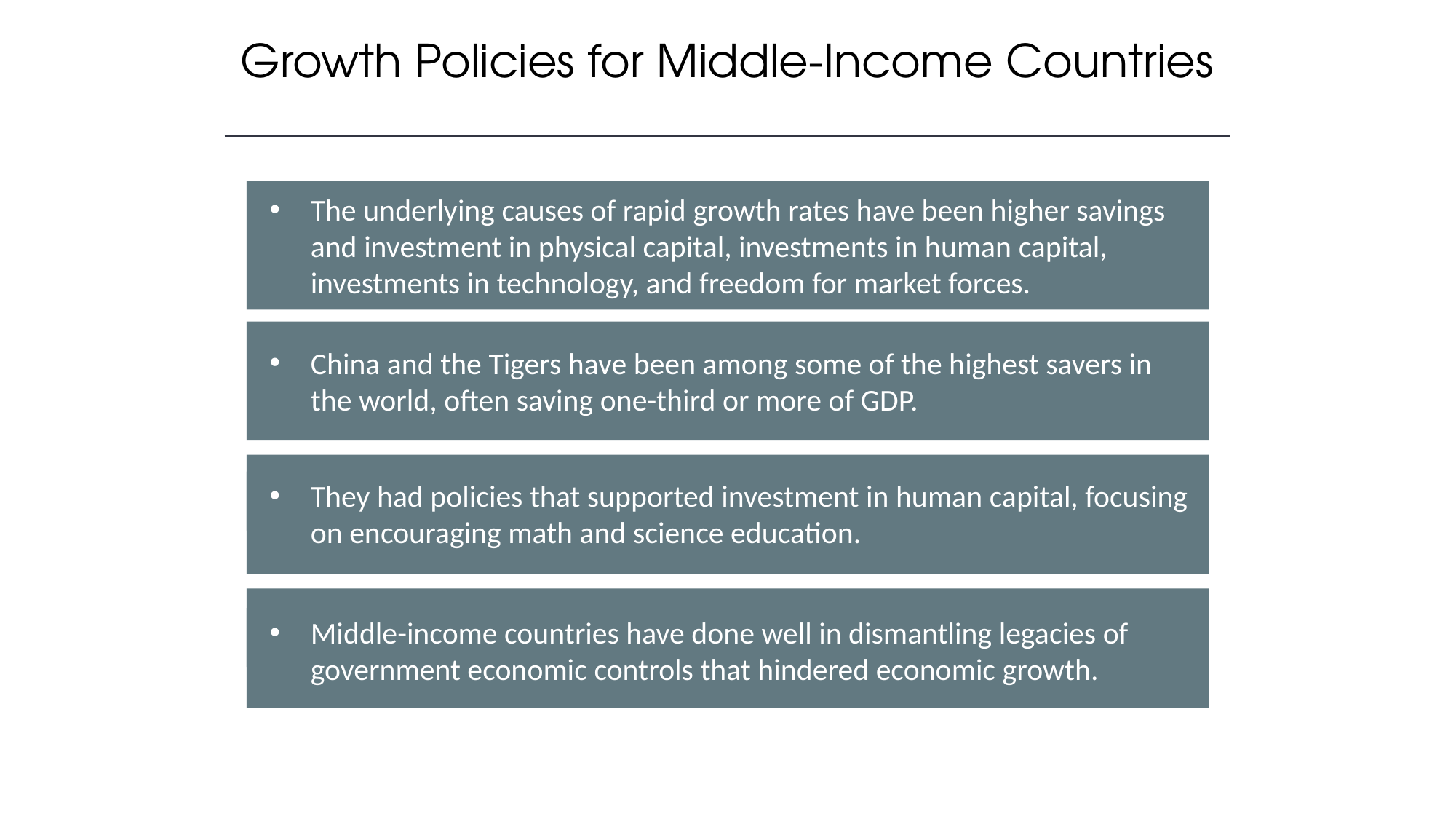

Growth Policies for Middle-Income Countries
HAWKES LEARNING

The underlying causes of rapid growth rates have been higher savings and investment in physical capital, investments in human capital, investments in technology, and freedom for market forces.

China and the Tigers have been among some of the highest savers in the world, often saving one-third or more of GDP.

They had policies that supported investment in human capital, focusing on encouraging math and science education.
The CPI is subject to two types of bias: substitution bias and quality/new goods bias.

Middle-income countries have done well in dismantling legacies of government economic controls that hindered economic growth.
Both substitution bias and quality/new goods bias tend to overstate the negative impact of inflation on consumers.